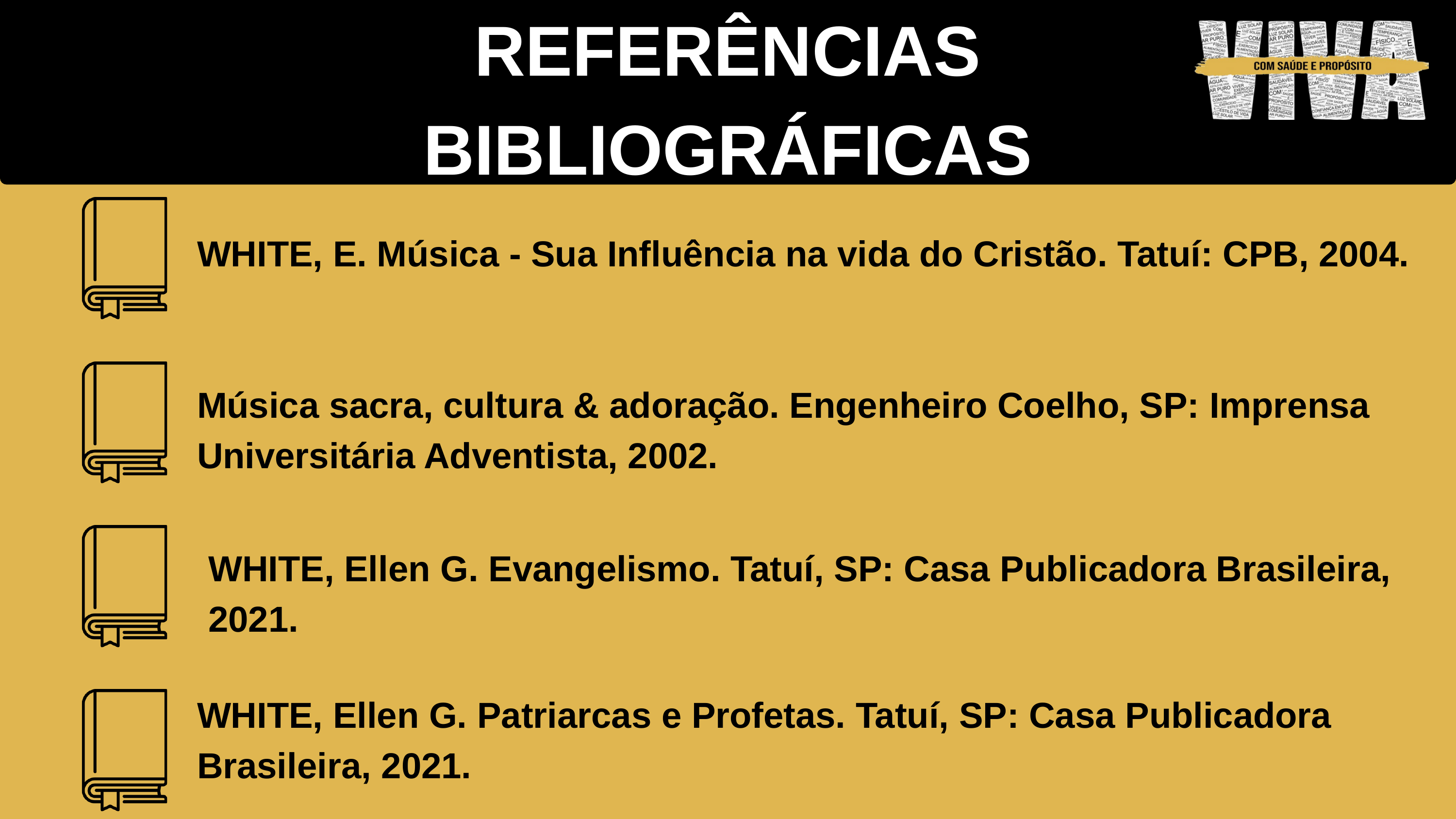

REFERÊNCIAS
BIBLIOGRÁFICAS

WHITE, E. Música - Sua Influência na vida do Cristão. Tatuí: CPB, 2004.

Música sacra, cultura & adoração. Engenheiro Coelho, SP: Imprensa Universitária Adventista, 2002.

WHITE, Ellen G. Evangelismo. Tatuí, SP: Casa Publicadora Brasileira, 2021.
WHITE, Ellen G. Patriarcas e Profetas. Tatuí, SP: Casa Publicadora Brasileira, 2021.